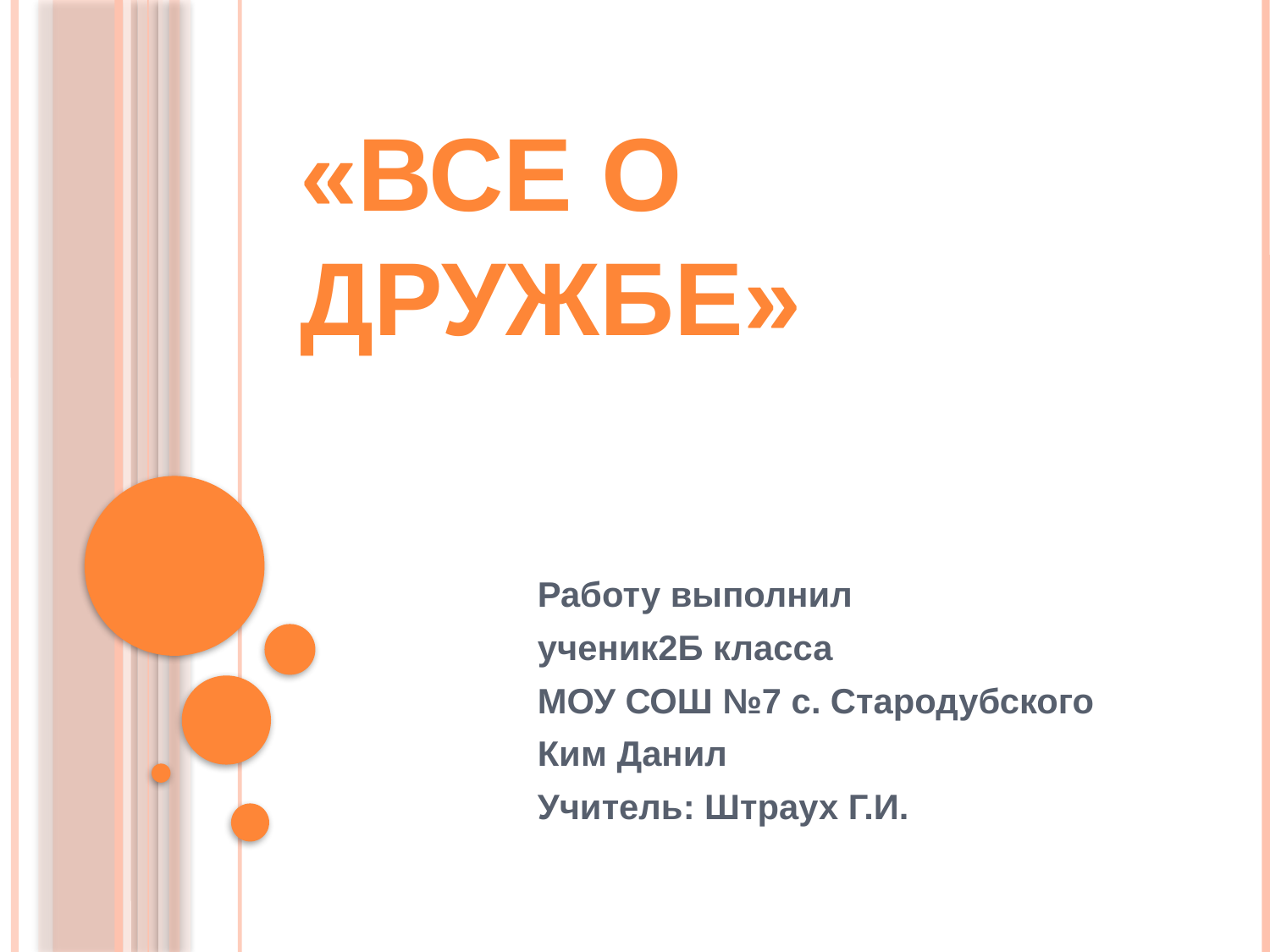

# «Все о дружбе»
Работу выполнил
ученик2Б класса
МОУ СОШ №7 с. Стародубского
Ким Данил
Учитель: Штраух Г.И.